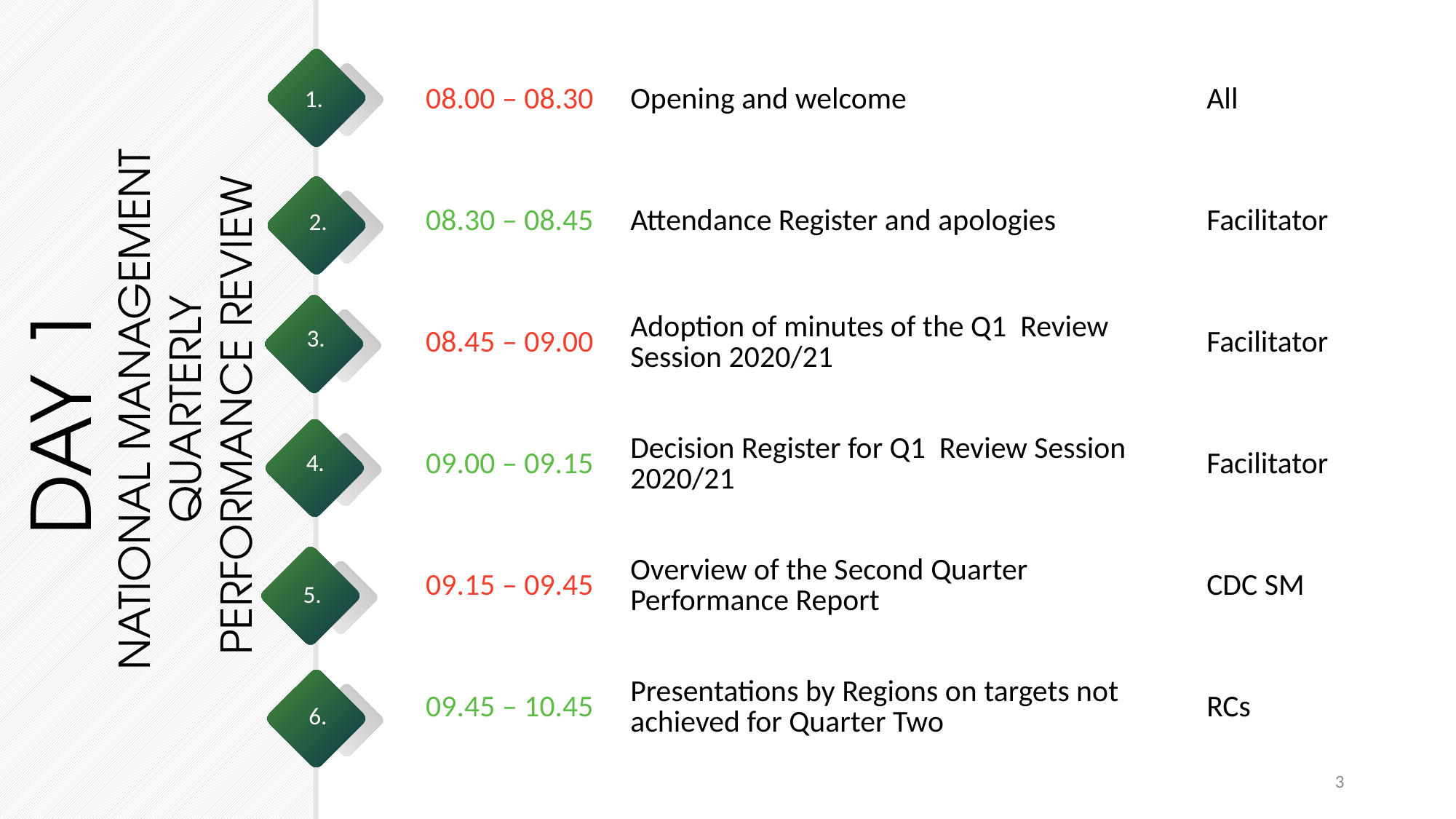

| 08.00 – 08.30 | Opening and welcome | All |
| --- | --- | --- |
| 08.30 – 08.45 | Attendance Register and apologies | Facilitator |
| 08.45 – 09.00 | Adoption of minutes of the Q1 Review Session 2020/21 | Facilitator |
| 09.00 – 09.15 | Decision Register for Q1 Review Session 2020/21 | Facilitator |
| 09.15 – 09.45 | Overview of the Second Quarter Performance Report | CDC SM |
| 09.45 – 10.45 | Presentations by Regions on targets not achieved for Quarter Two | RCs |

1.

2.
DAY 1
NATIONAL MANAGEMENT QUARTERLY
PERFORMANCE REVIEW

3.

4.

5.

6.
3